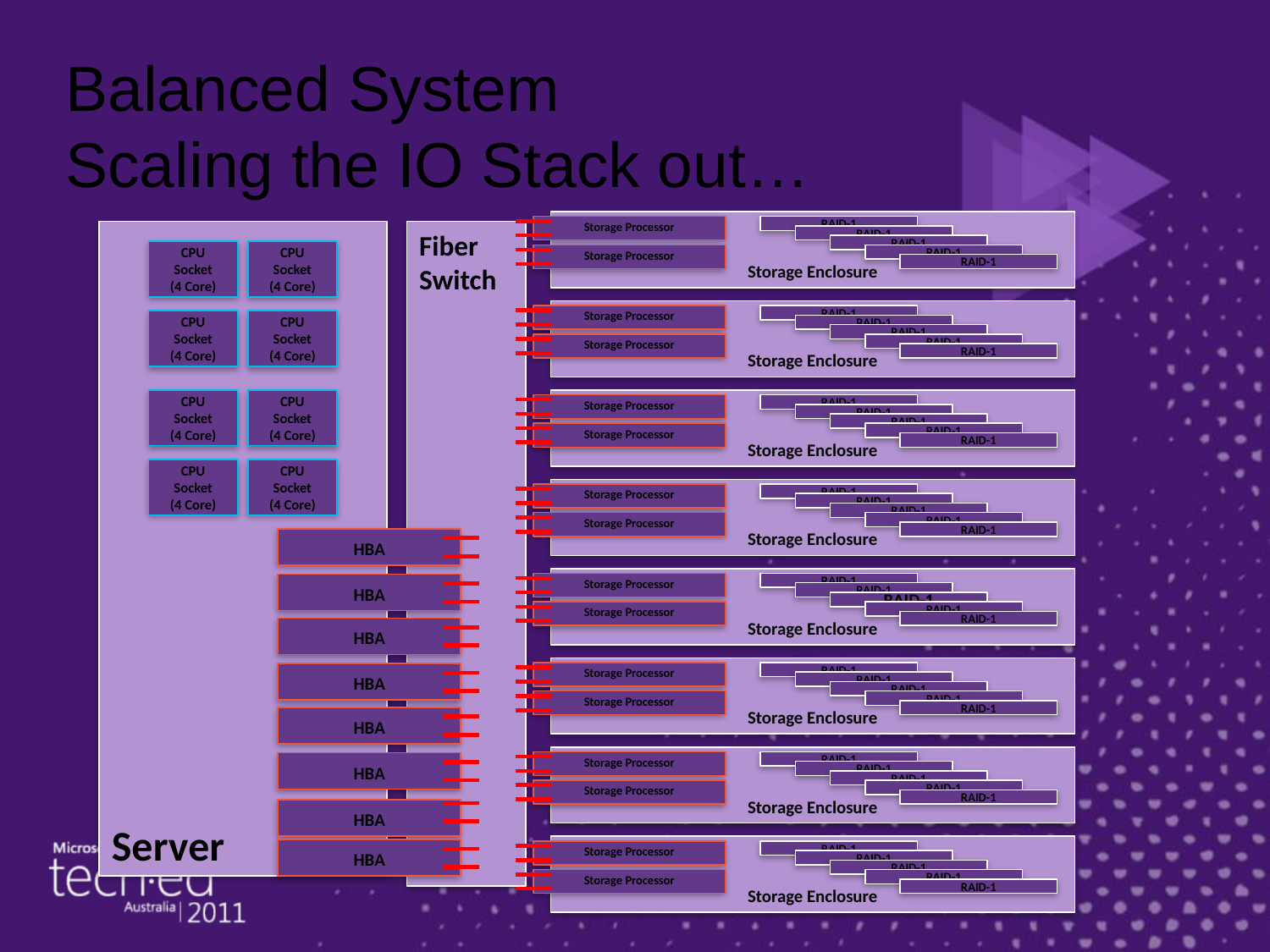

# Balanced System Scaling the IO Stack out…
Storage Enclosure
Storage Processor
RAID-1
RAID-1
RAID-1
Storage Processor
RAID-1
RAID-1
Server
Fiber Switch
CPU Socket
(4 Core)
CPU Socket
(4 Core)
Storage Enclosure
Storage Processor
RAID-1
RAID-1
RAID-1
Storage Processor
RAID-1
RAID-1
CPU Socket
(4 Core)
CPU Socket
(4 Core)
CPU Socket
(4 Core)
CPU Socket
(4 Core)
Storage Enclosure
Storage Processor
RAID-1
RAID-1
RAID-1
Storage Processor
RAID-1
RAID-1
CPU Socket
(4 Core)
CPU Socket
(4 Core)
Storage Enclosure
Storage Processor
RAID-1
RAID-1
RAID-1
Storage Processor
RAID-1
RAID-1
HBA
HBA
Storage Enclosure
Storage Processor
RAID-1
RAID-1
RAID-1
Storage Processor
RAID-1
RAID-1
HBA
HBA
Storage Enclosure
Storage Processor
RAID-1
RAID-1
RAID-1
Storage Processor
RAID-1
RAID-1
HBA
HBA
Storage Enclosure
Storage Processor
RAID-1
RAID-1
RAID-1
Storage Processor
RAID-1
RAID-1
HBA
HBA
Storage Enclosure
Storage Processor
RAID-1
RAID-1
RAID-1
Storage Processor
RAID-1
RAID-1